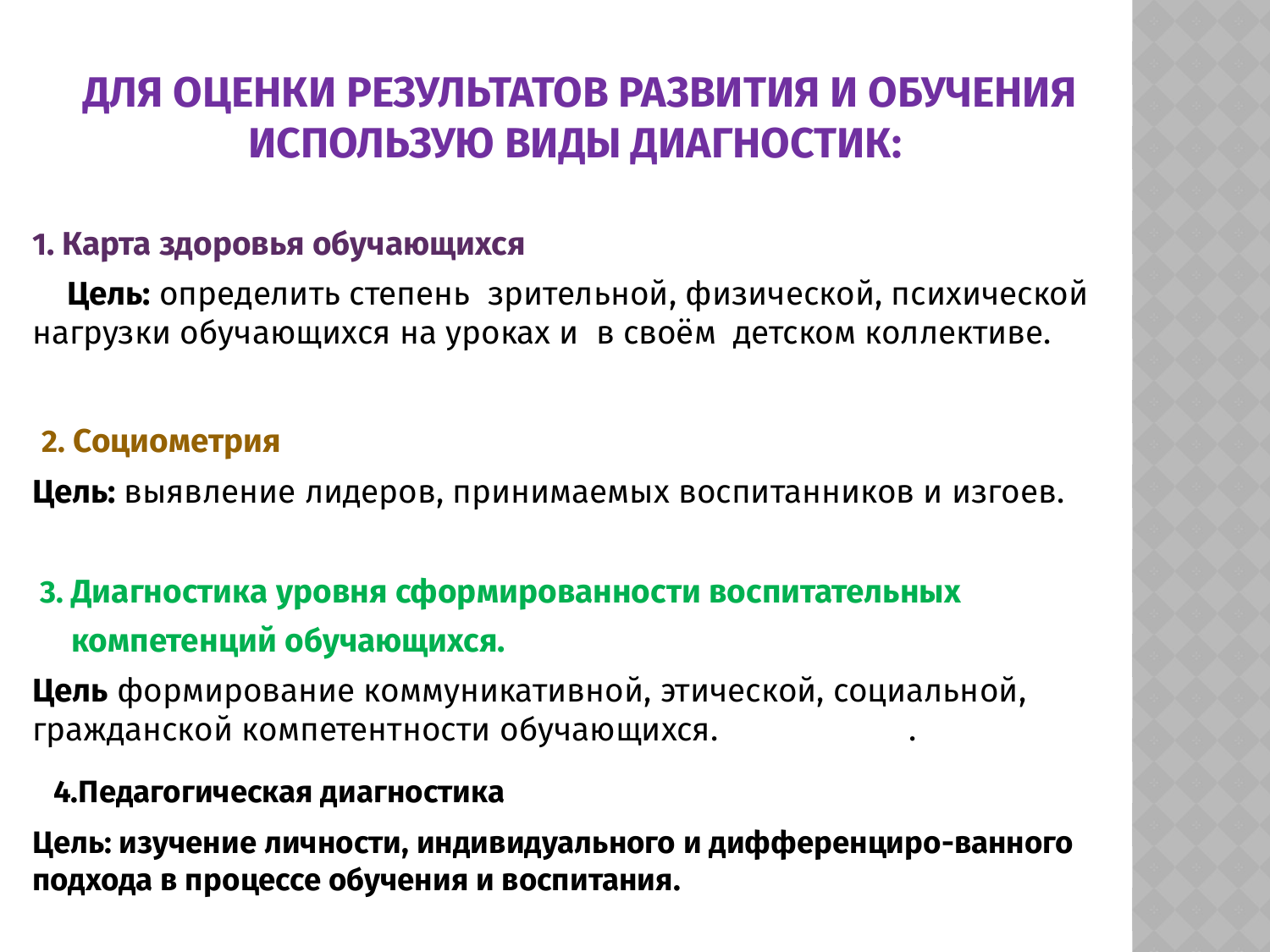

# Для оценки результатов развития и обучения использую виды диагностик:
1. Карта здоровья обучающихся
    Цель: определить степень  зрительной, физической, психической нагрузки обучающихся на уроках и  в своём  детском коллективе.

 2. Социометрия
Цель: выявление лидеров, принимаемых воспитанников и изгоев.

 3. Диагностика уровня сформированности воспитательных
     компетенций обучающихся.
Цель формирование коммуникативной, этической, социальной, гражданской компетентности обучающихся.                      .
  4.Педагогическая диагностика
Цель: изучение личности, индивидуального и дифференциро-ванного подхода в процессе обучения и воспитания.